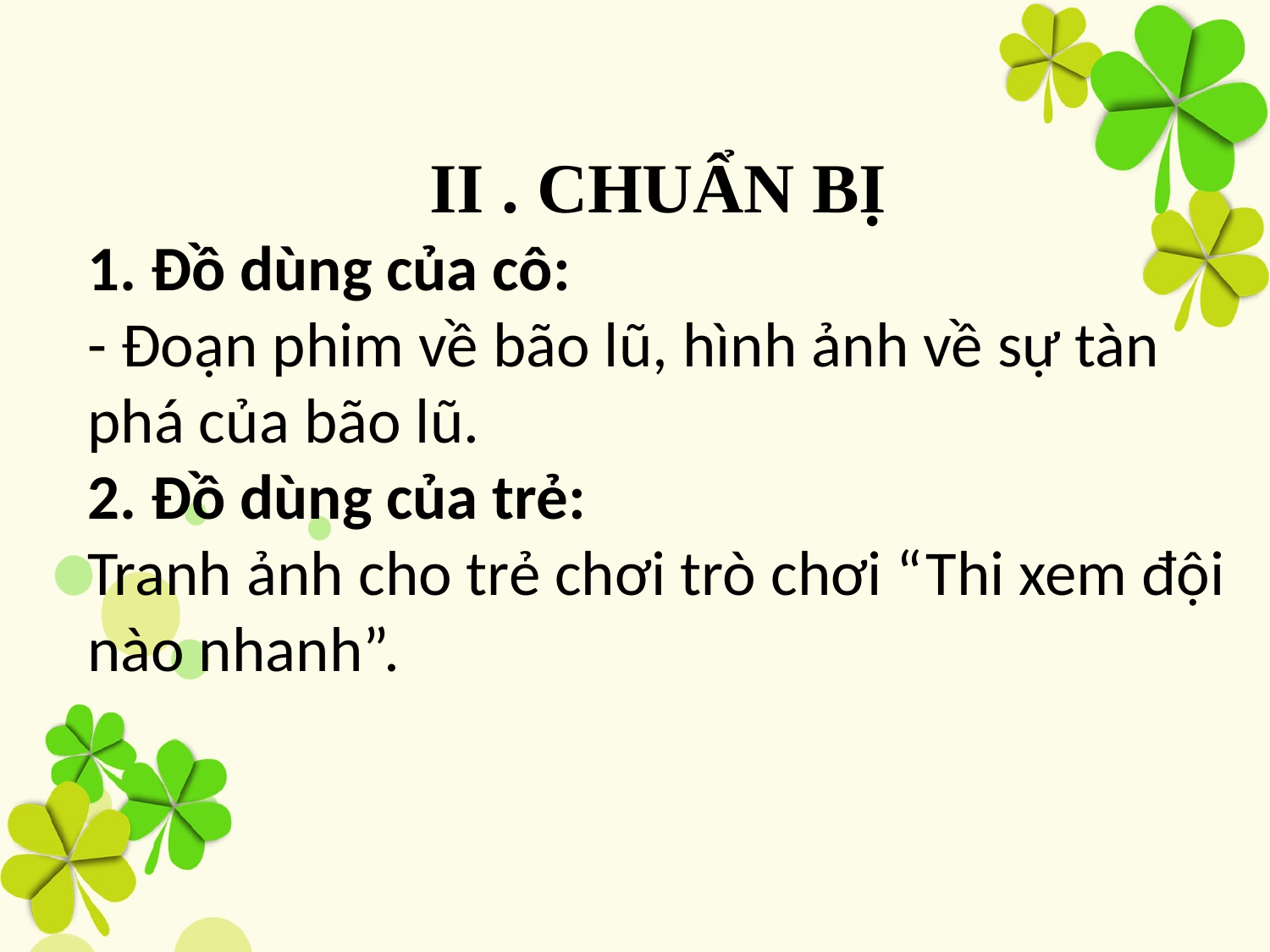

II . CHUẨN BỊ
1. Đồ dùng của cô:
- Đoạn phim về bão lũ, hình ảnh về sự tàn phá của bão lũ.
2. Đồ dùng của trẻ:
Tranh ảnh cho trẻ chơi trò chơi “Thi xem đội nào nhanh”.